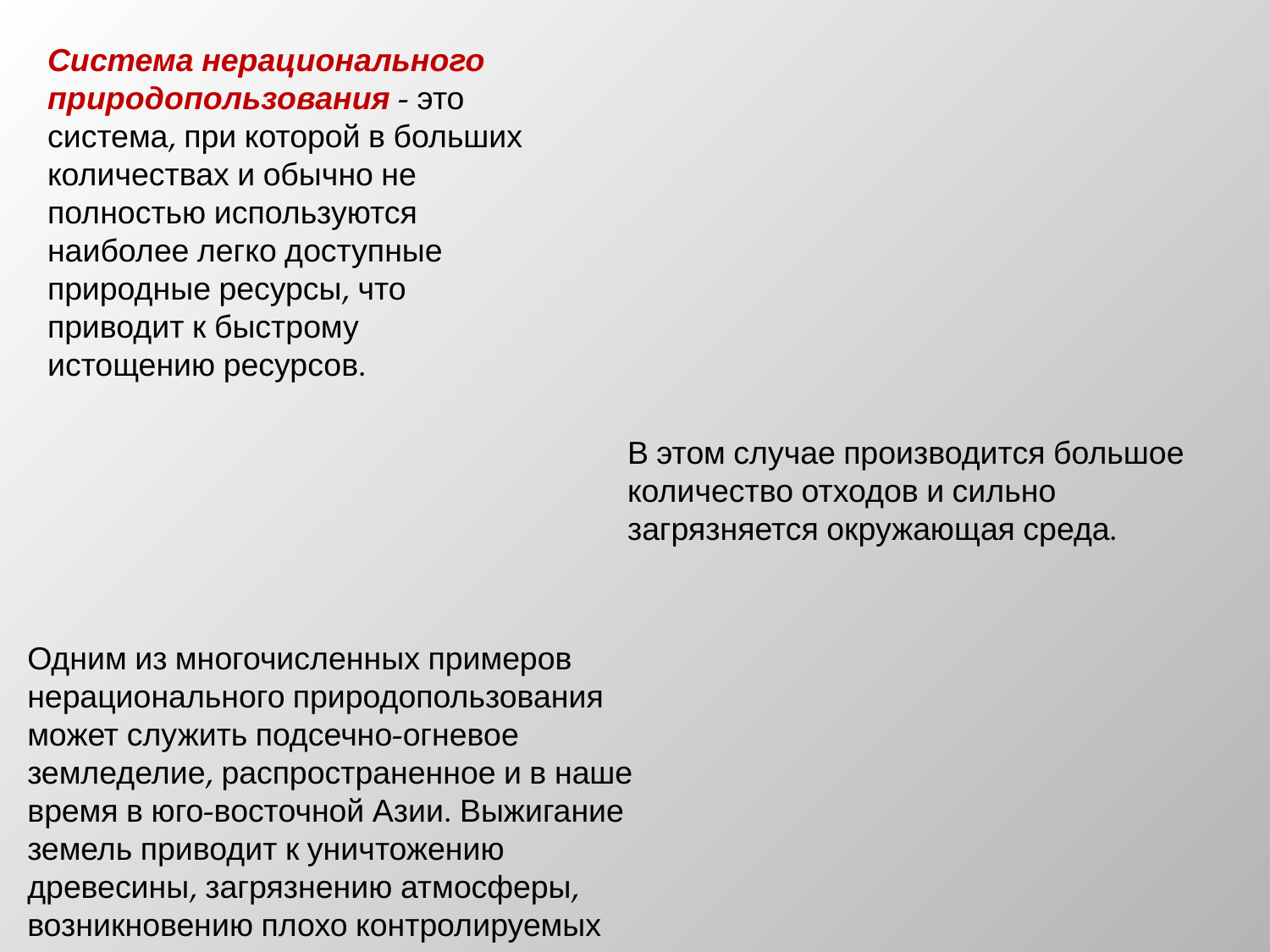

Система нерационального природопользования - это система, при которой в больших количествах и обычно не полностью используются наиболее легко доступные природные ресурсы, что приводит к быстрому истощению ресурсов.
В этом случае производится большое количество отходов и сильно загрязняется окружающая среда.
Одним из многочисленных примеров нерационального природопользования может служить подсечно-огневое земледелие, распространенное и в наше время в юго-восточной Азии. Выжигание земель приводит к уничтожению древесины, загрязнению атмосферы, возникновению плохо контролируемых пожаров и т.д.